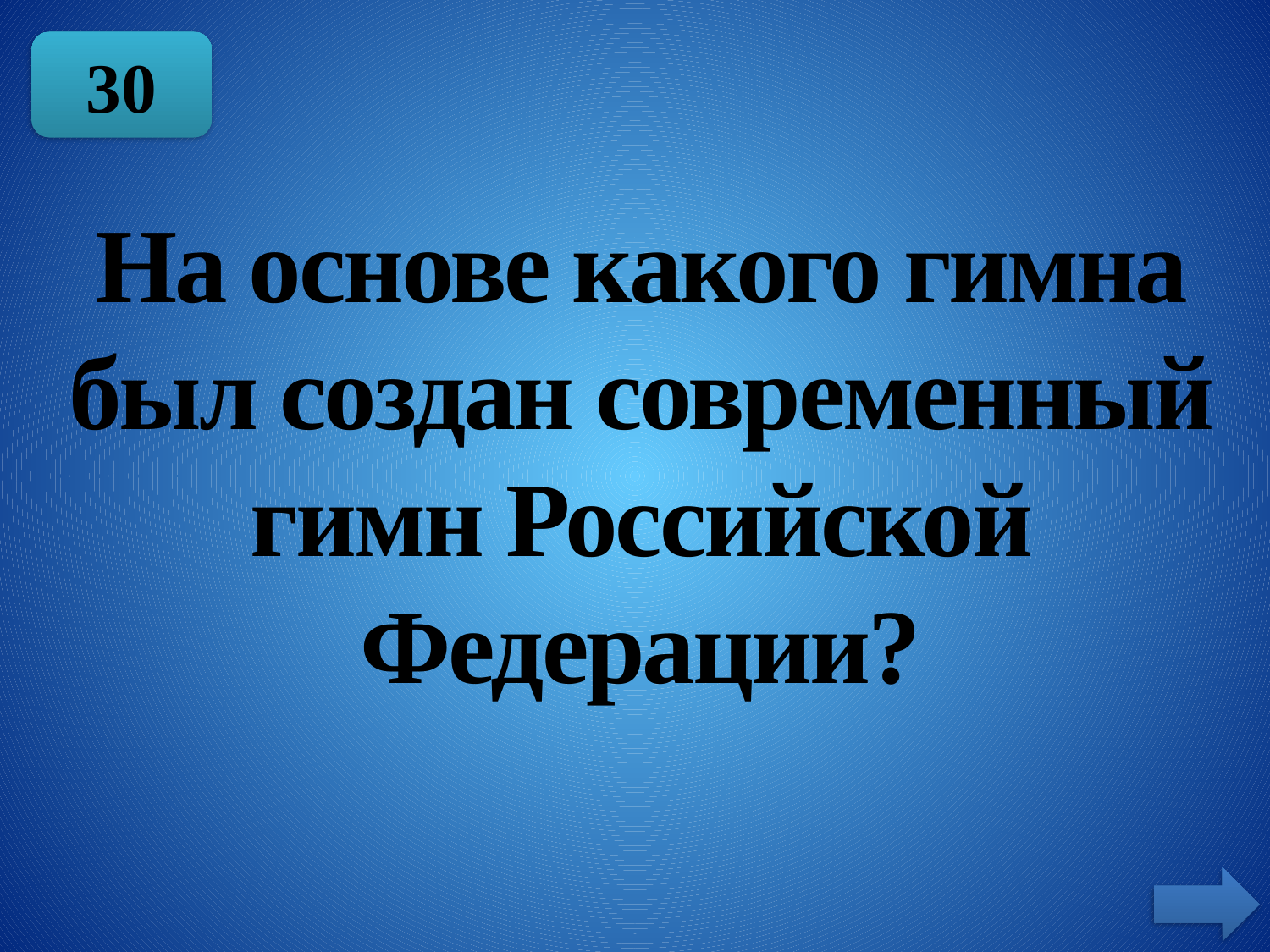

30
На основе какого гимна был создан современный гимн Российской Федерации?